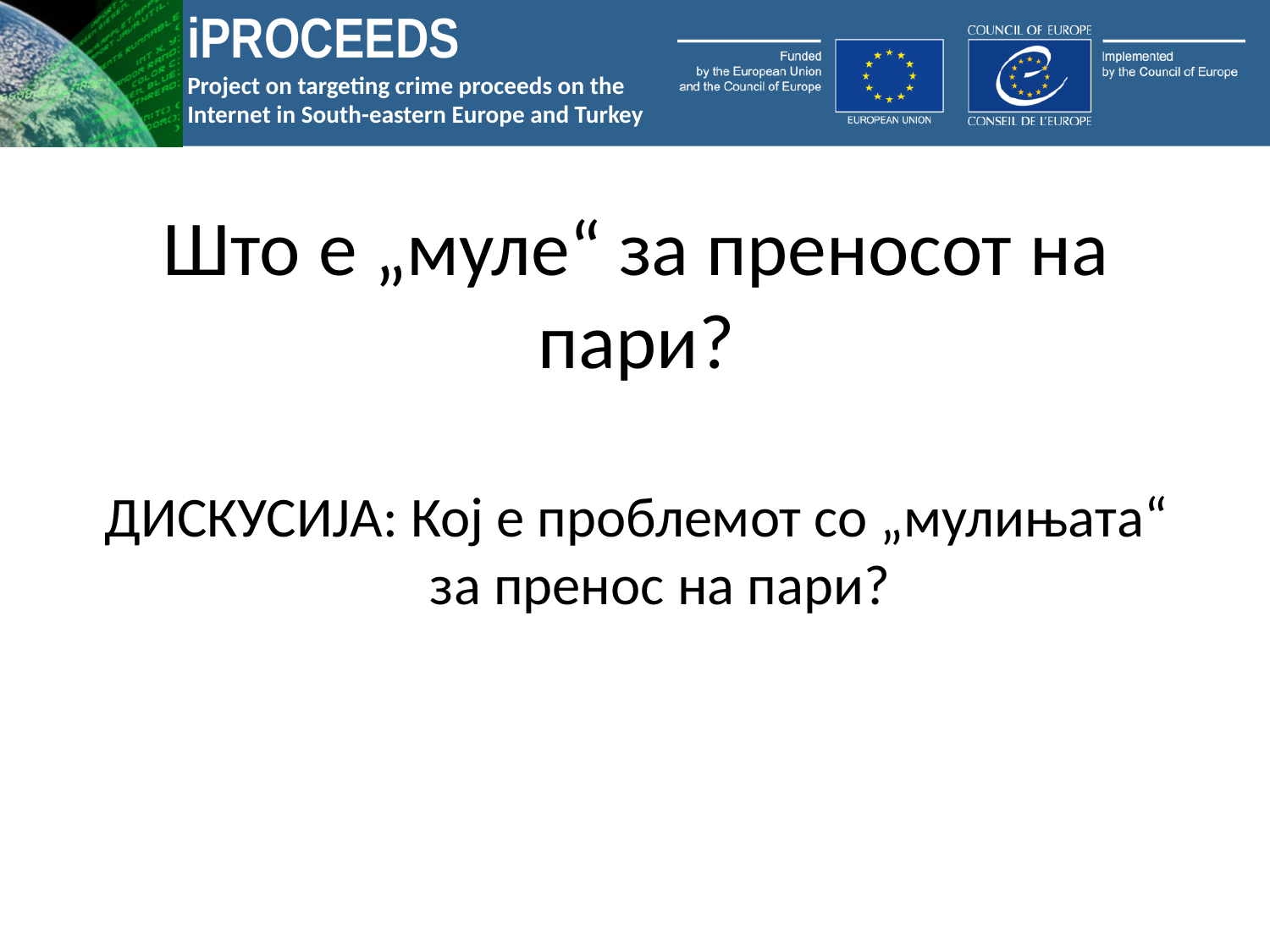

# Што е „муле“ за преносот на пари?

ДИСКУСИЈА: Кој е проблемот со „мулињата“ за пренос на пари?